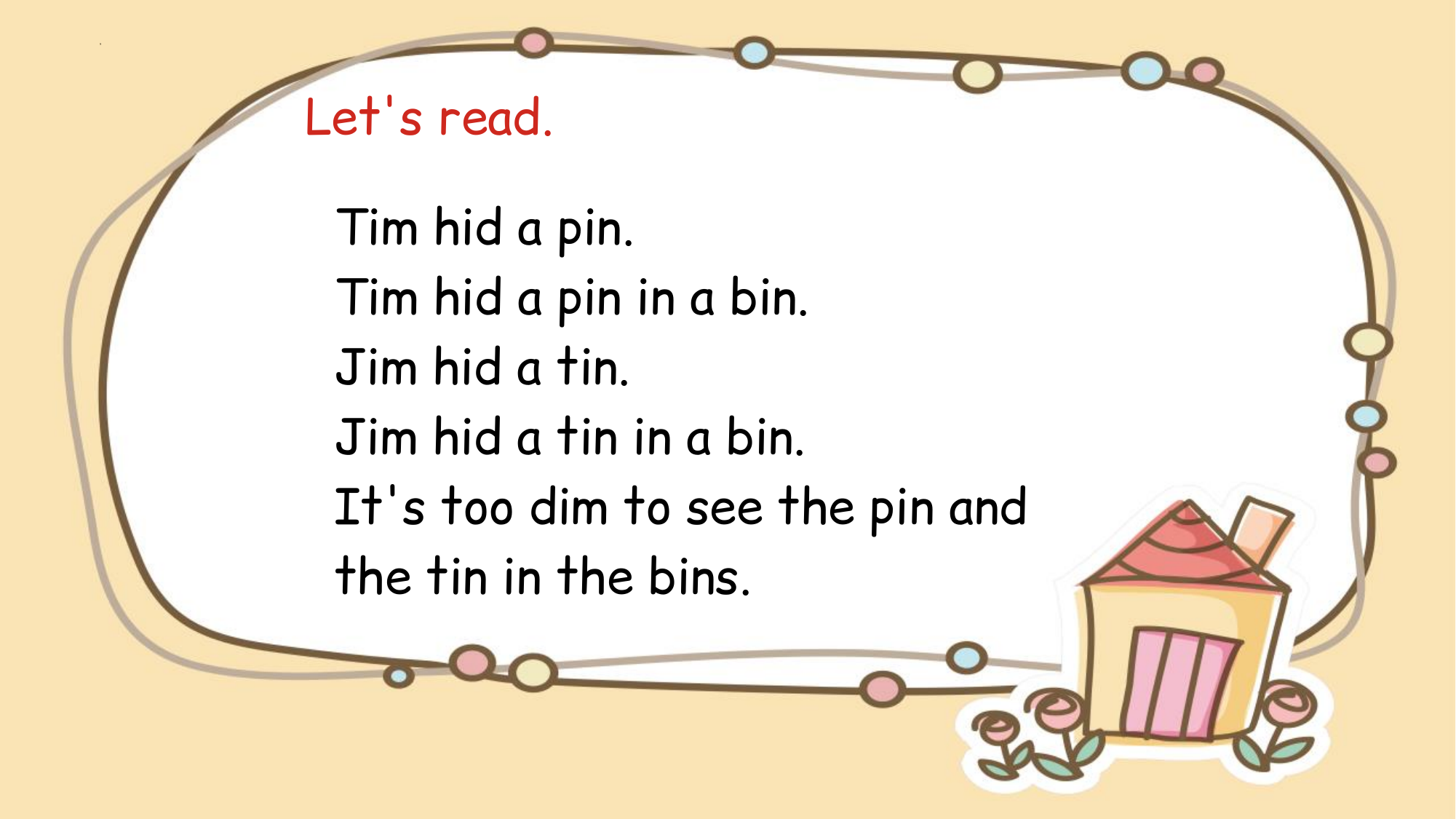

Let's read.
Tim hid a pin.
Tim hid a pin in a bin.
Jim hid a tin.
Jim hid a tin in a bin.
It's too dim to see the pin and
the tin in the bins.